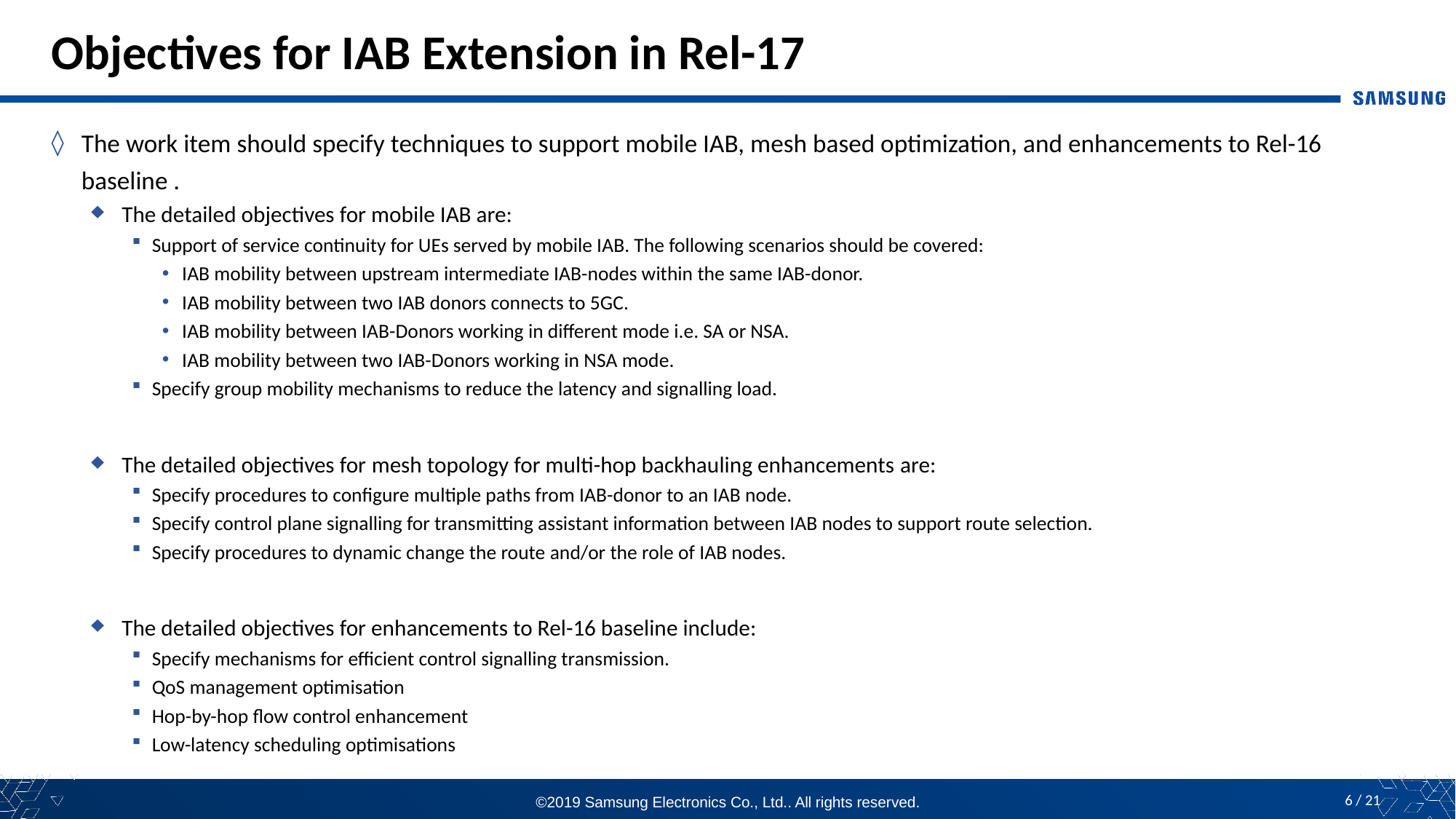

# Objectives for IAB Extension in Rel-17
The work item should specify techniques to support mobile IAB, mesh based optimization, and enhancements to Rel-16 baseline .
The detailed objectives for mobile IAB are:
Support of service continuity for UEs served by mobile IAB. The following scenarios should be covered:
IAB mobility between upstream intermediate IAB-nodes within the same IAB-donor.
IAB mobility between two IAB donors connects to 5GC.
IAB mobility between IAB-Donors working in different mode i.e. SA or NSA.
IAB mobility between two IAB-Donors working in NSA mode.
Specify group mobility mechanisms to reduce the latency and signalling load.

The detailed objectives for mesh topology for multi-hop backhauling enhancements are:
Specify procedures to configure multiple paths from IAB-donor to an IAB node.
Specify control plane signalling for transmitting assistant information between IAB nodes to support route selection.
Specify procedures to dynamic change the route and/or the role of IAB nodes.

The detailed objectives for enhancements to Rel-16 baseline include:
Specify mechanisms for efficient control signalling transmission.
QoS management optimisation
Hop-by-hop flow control enhancement
Low-latency scheduling optimisations